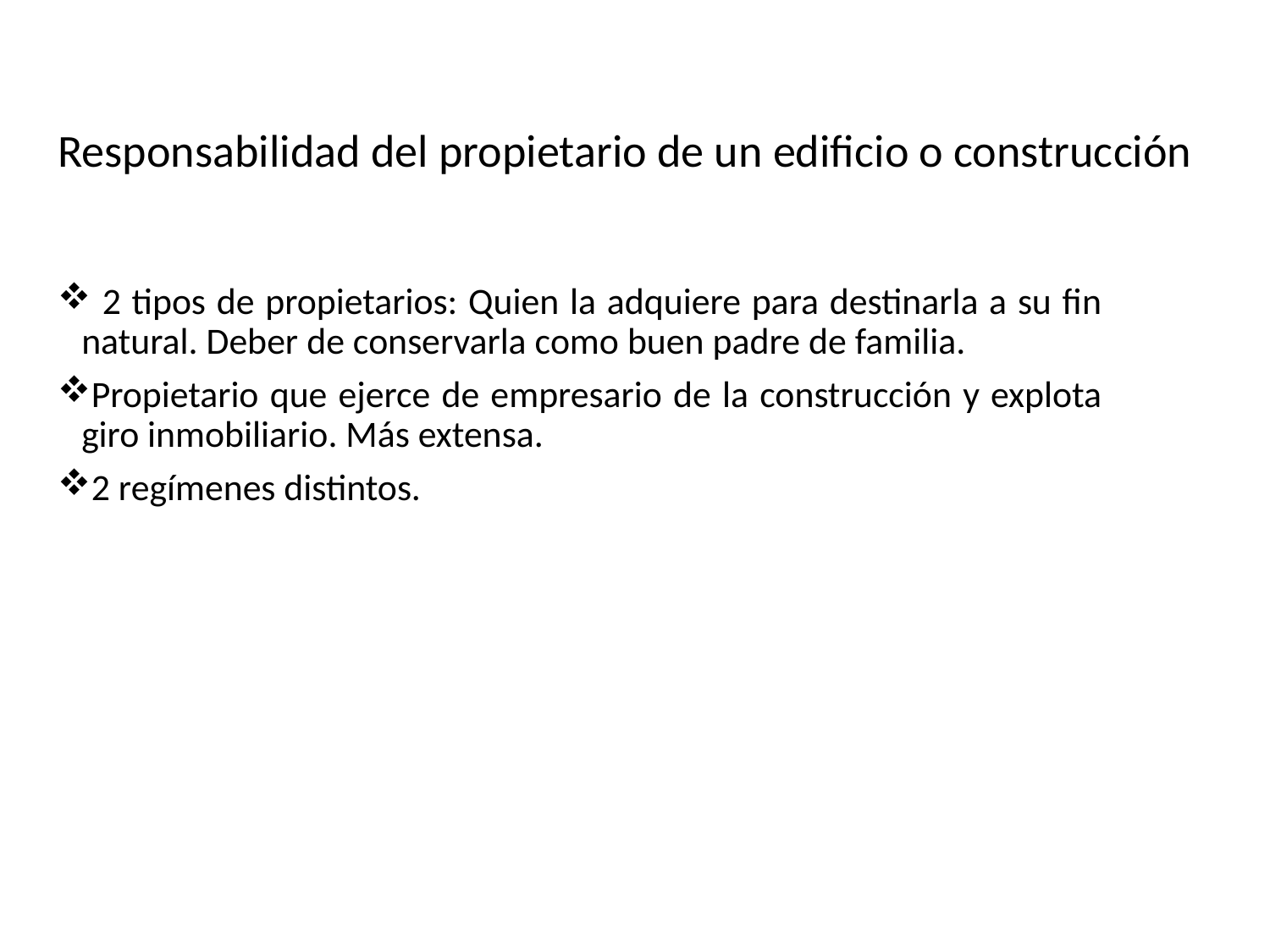

# Responsabilidad del propietario de un edificio o construcción
 2 tipos de propietarios: Quien la adquiere para destinarla a su fin natural. Deber de conservarla como buen padre de familia.
Propietario que ejerce de empresario de la construcción y explota giro inmobiliario. Más extensa.
2 regímenes distintos.